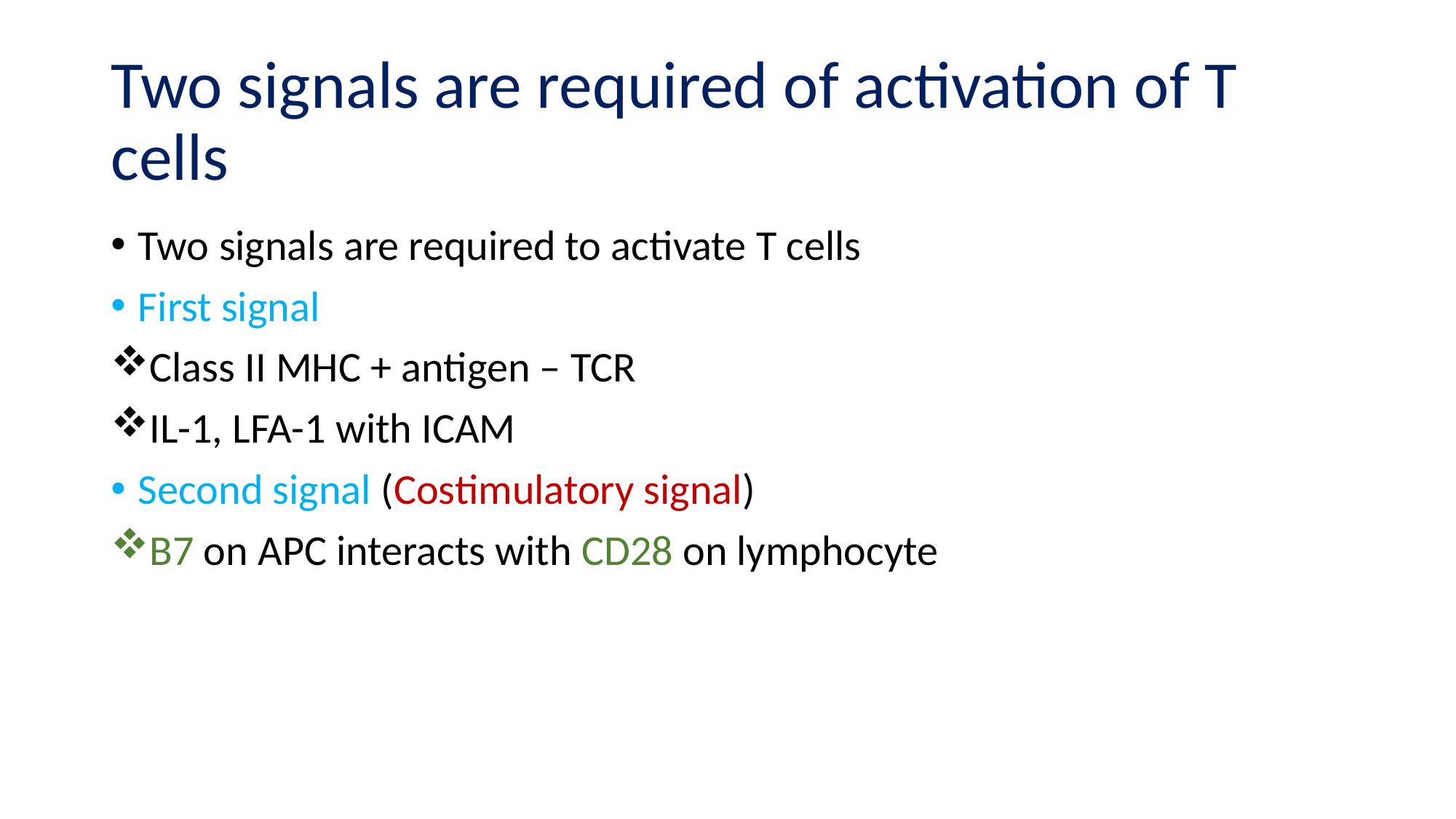

# Two signals are required of activation of T cells
Two signals are required to activate T cells
First signal
Class II MHC + antigen – TCR
IL-1, LFA-1 with ICAM
Second signal (Costimulatory signal)
B7 on APC interacts with CD28 on lymphocyte